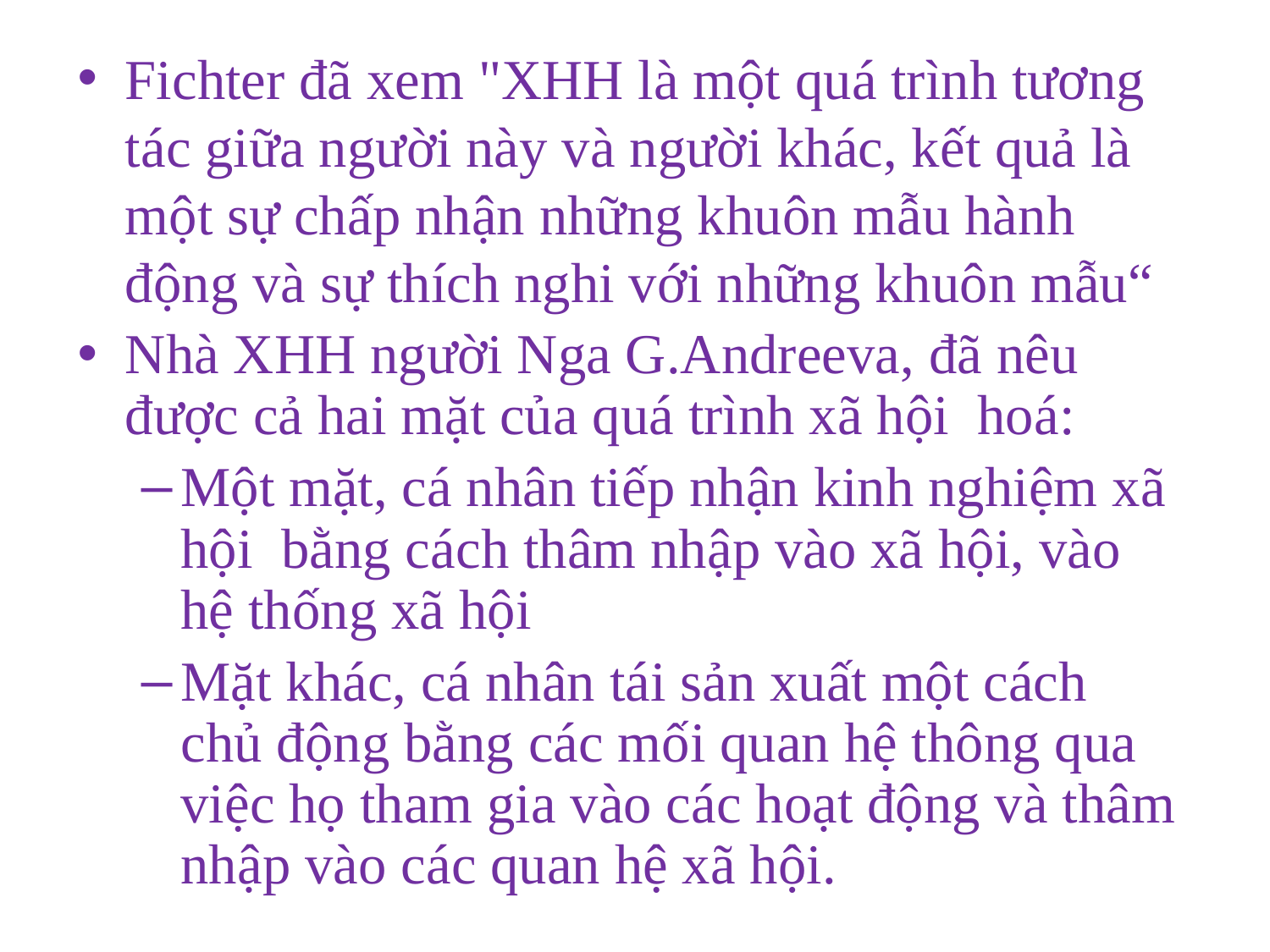

Fichter đã xem "XHH là một quá trình tương tác giữa người này và người khác, kết quả là một sự chấp nhận những khuôn mẫu hành động và sự thích nghi với những khuôn mẫu“
Nhà XHH người Nga G.Andreeva, đã nêu được cả hai mặt của quá trình xã hội  hoá:
Một mặt, cá nhân tiếp nhận kinh nghiệm xã hội  bằng cách thâm nhập vào xã hội, vào hệ thống xã hội
Mặt khác, cá nhân tái sản xuất một cách chủ động bằng các mối quan hệ thông qua việc họ tham gia vào các hoạt động và thâm nhập vào các quan hệ xã hội.